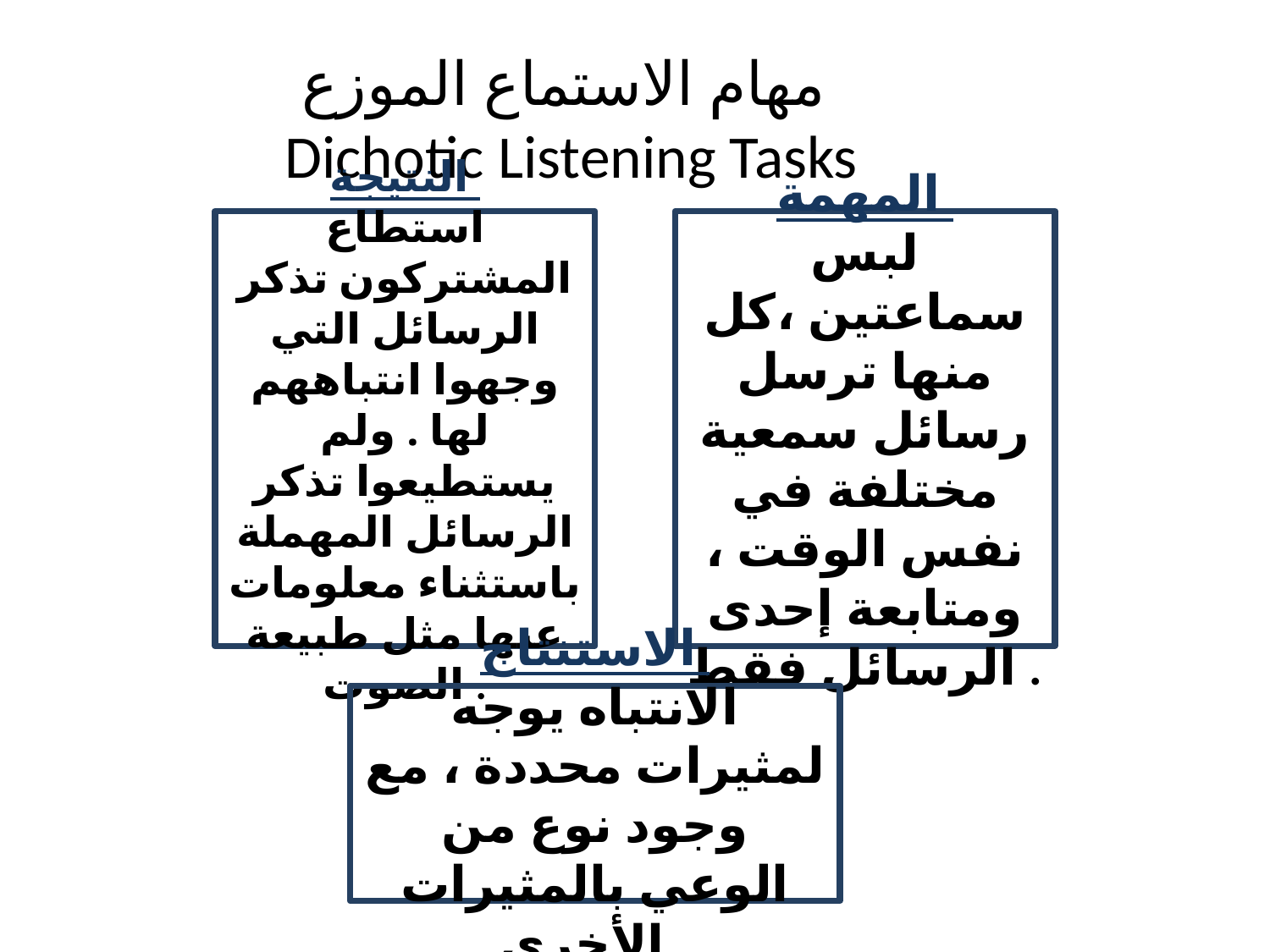

مهام الاستماع الموزع
Dichotic Listening Tasks
النتيجة
استطاع المشتركون تذكر الرسائل التي وجهوا انتباههم لها . ولم يستطيعوا تذكر الرسائل المهملة باستثناء معلومات عنها مثل طبيعة الصوت .
المهمة
لبس سماعتين ،كل منها ترسل رسائل سمعية مختلفة في نفس الوقت ، ومتابعة إحدى الرسائل فقط .
الاستنتاج
الانتباه يوجه لمثيرات محددة ، مع وجود نوع من الوعي بالمثيرات الأخرى .